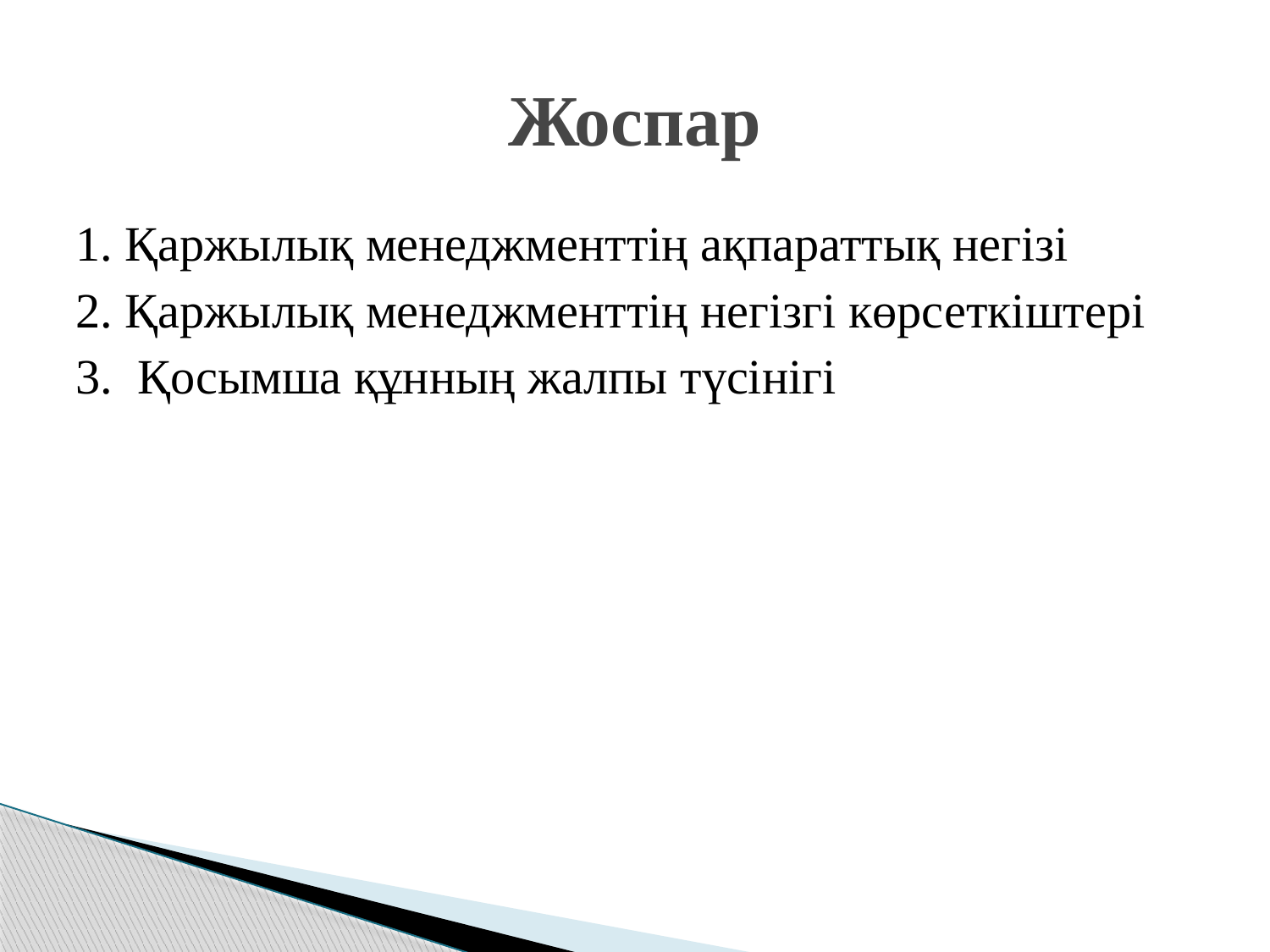

# Жоспар
1. Қаржылық менеджменттің ақпараттық негізі
2. Қаржылық менеджменттің негізгі көрсеткіштері
3.  Қосымша құнның жалпы түсінігі